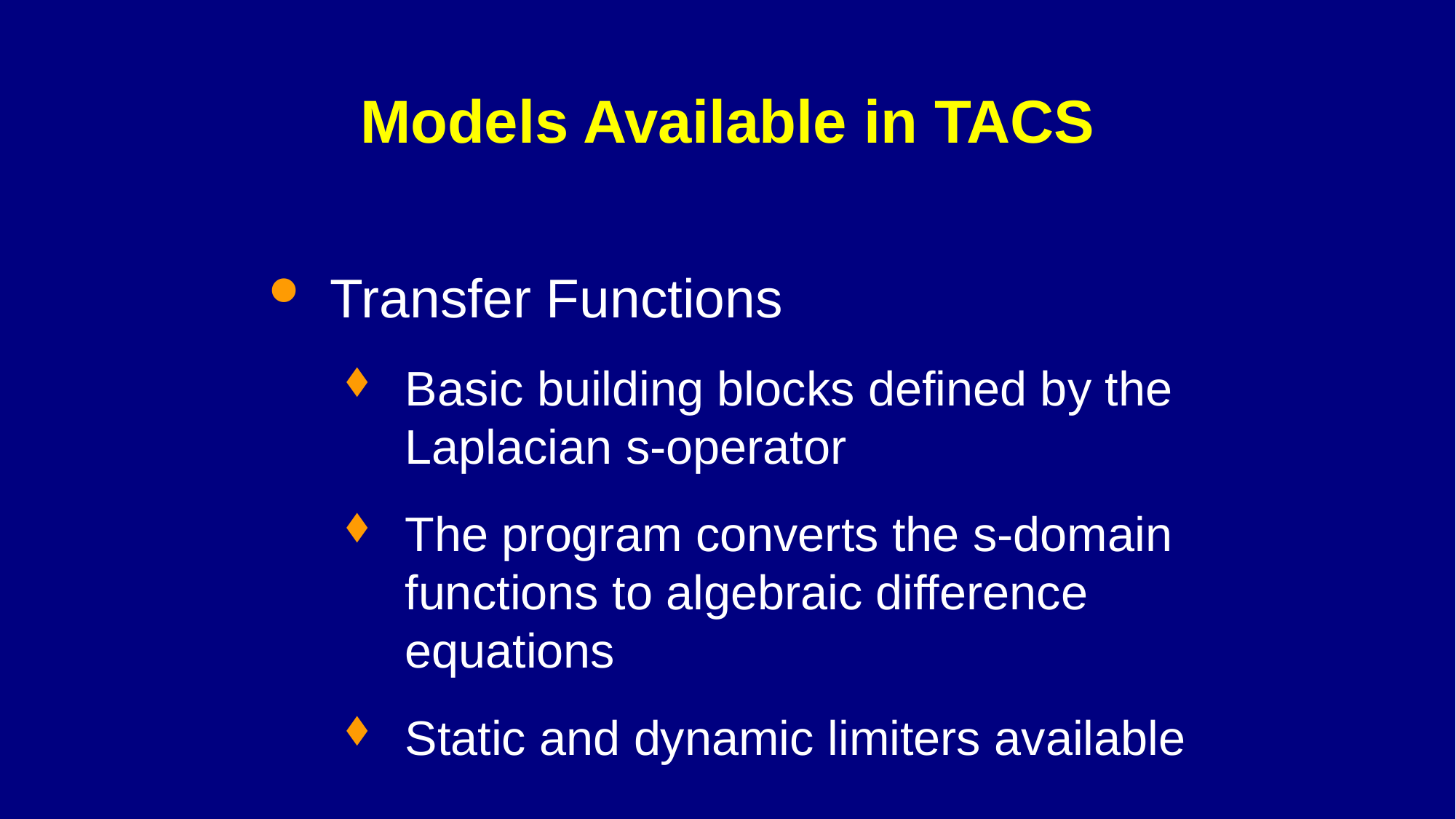

# Models Available in TACS
Transfer Functions
Basic building blocks defined by the Laplacian s-operator
The program converts the s-domain functions to algebraic difference equations
Static and dynamic limiters available